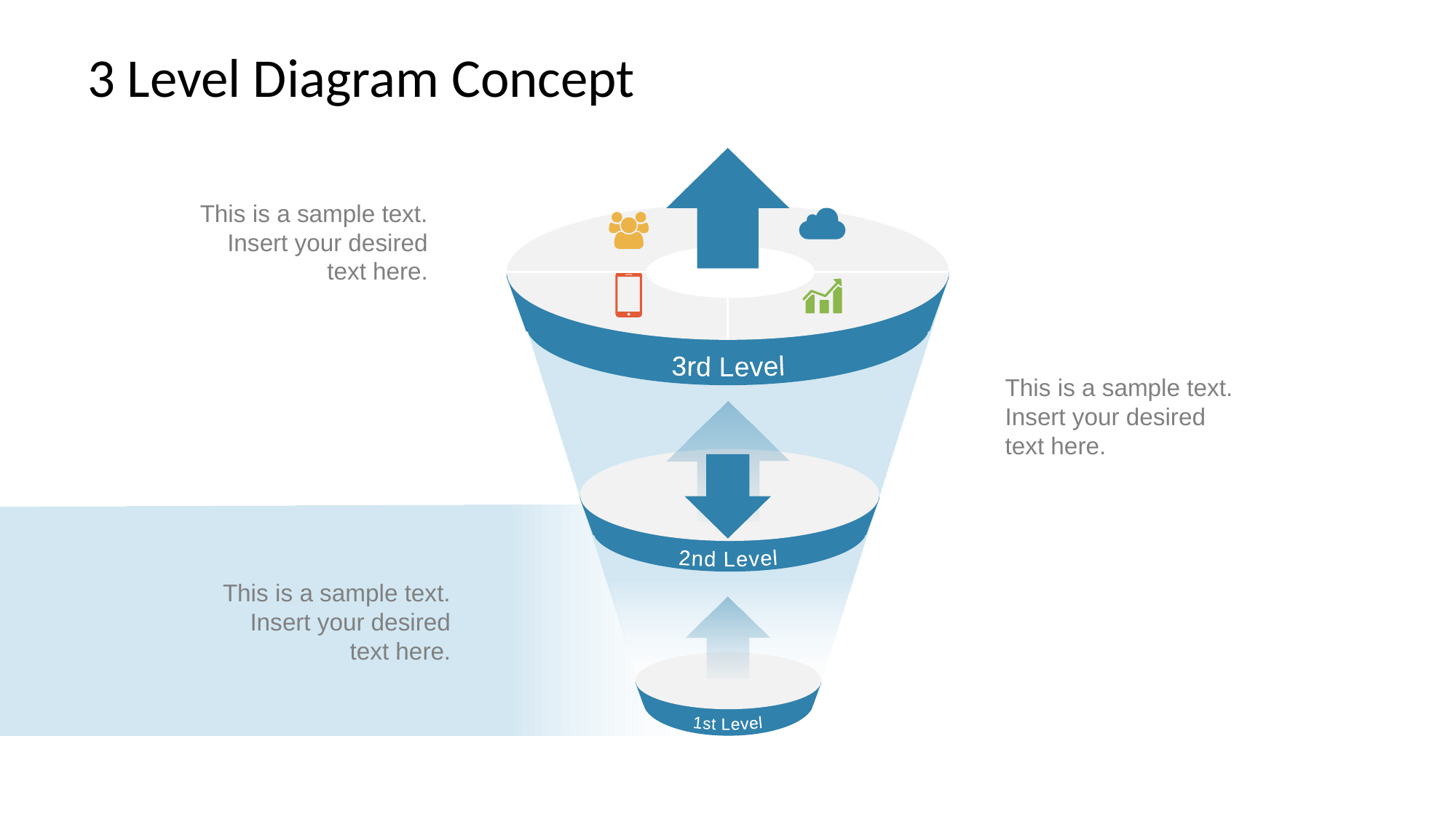

# 3 Level Diagram Concept

This is a sample text. Insert your desired text here.

3rd Level
This is a sample text. Insert your desired text here.

2nd Level
This is a sample text. Insert your desired text here.

1st Level